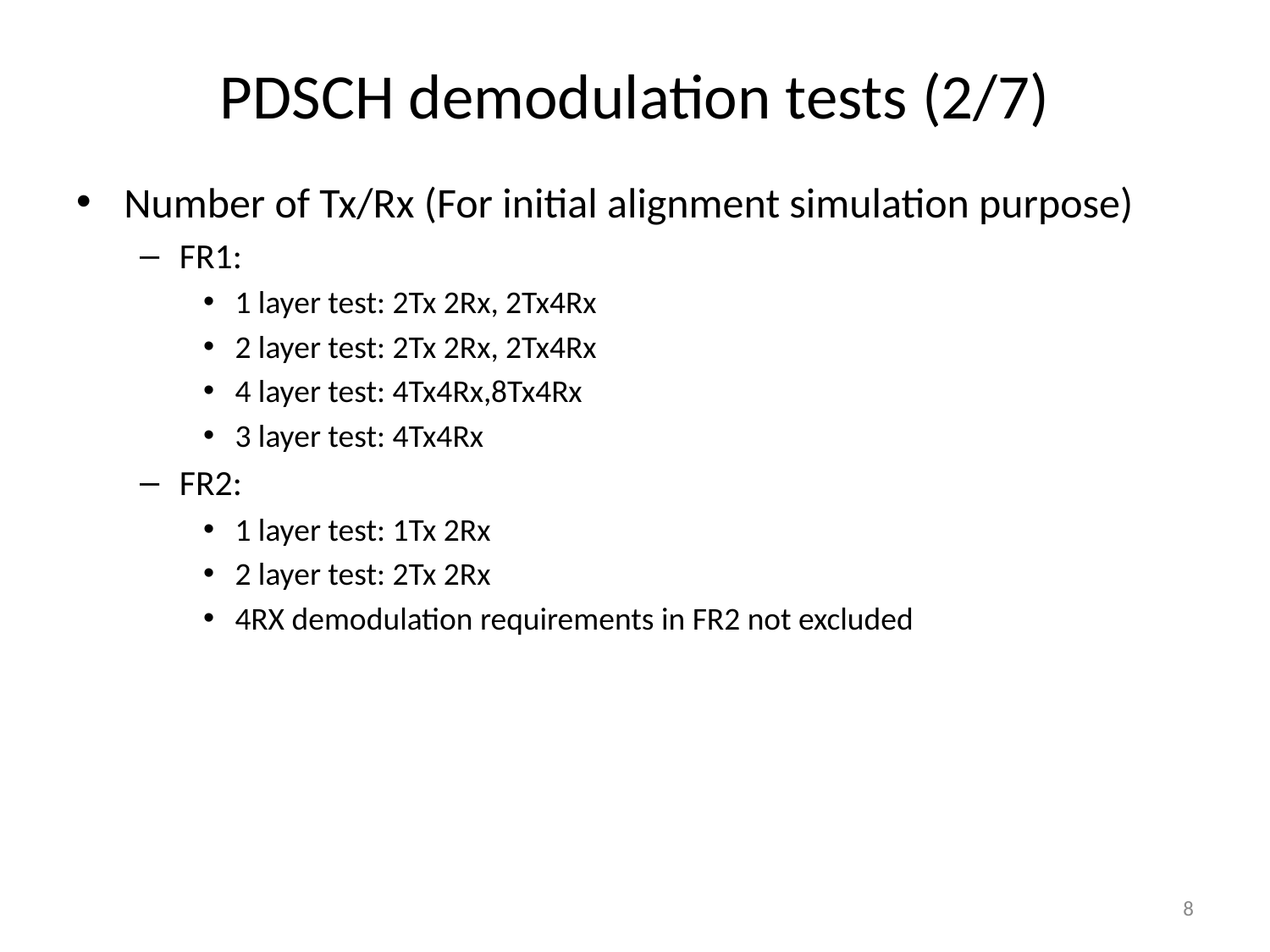

# PDSCH demodulation tests (2/7)
Number of Tx/Rx (For initial alignment simulation purpose)
FR1:
1 layer test: 2Tx 2Rx, 2Tx4Rx
2 layer test: 2Tx 2Rx, 2Tx4Rx
4 layer test: 4Tx4Rx,8Tx4Rx
3 layer test: 4Tx4Rx
FR2:
1 layer test: 1Tx 2Rx
2 layer test: 2Tx 2Rx
4RX demodulation requirements in FR2 not excluded

8